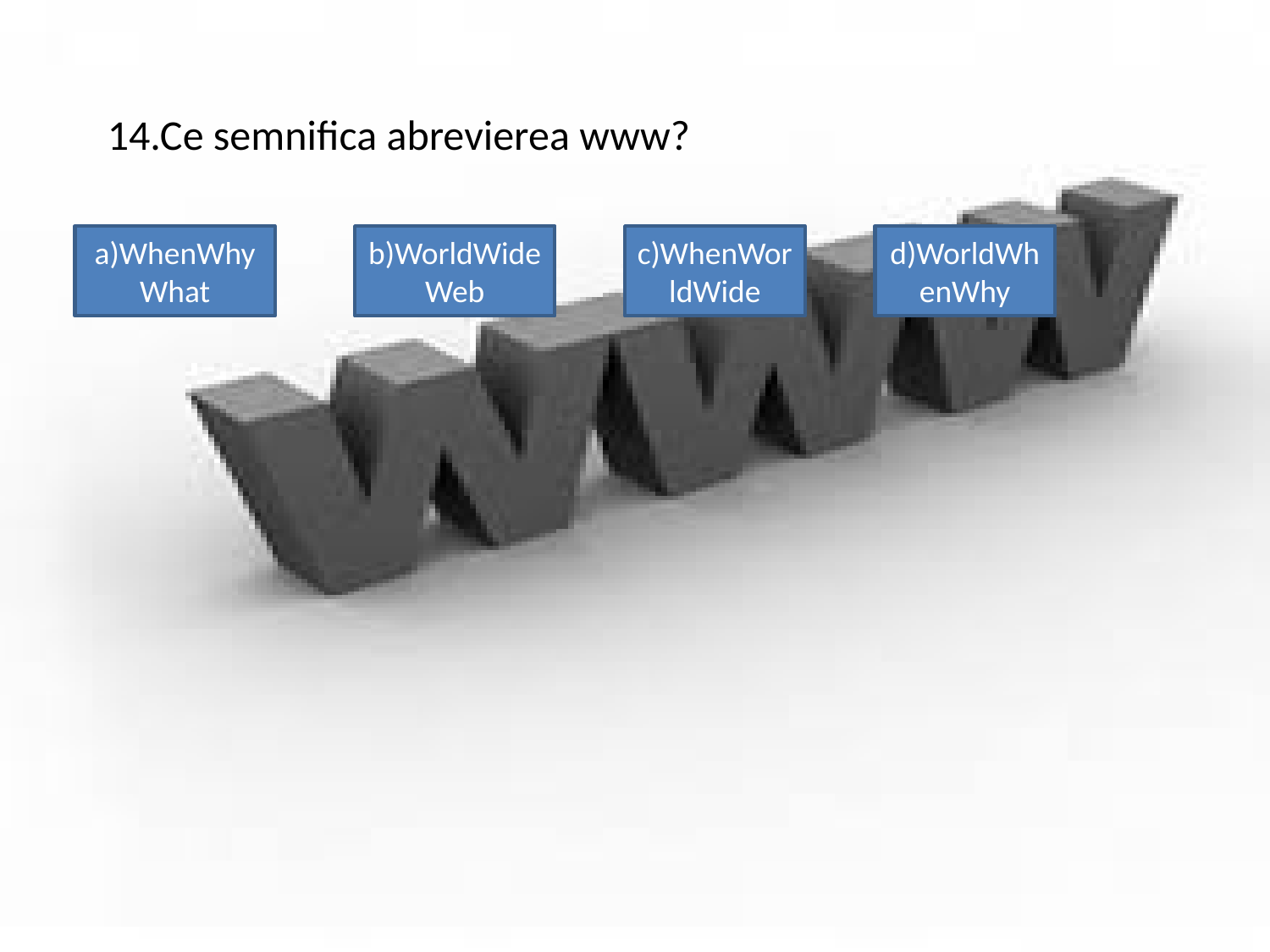

14.Ce semnifica abrevierea www?
a)WhenWhyWhat
b)WorldWideWeb
c)WhenWorldWide
d)WorldWhenWhy